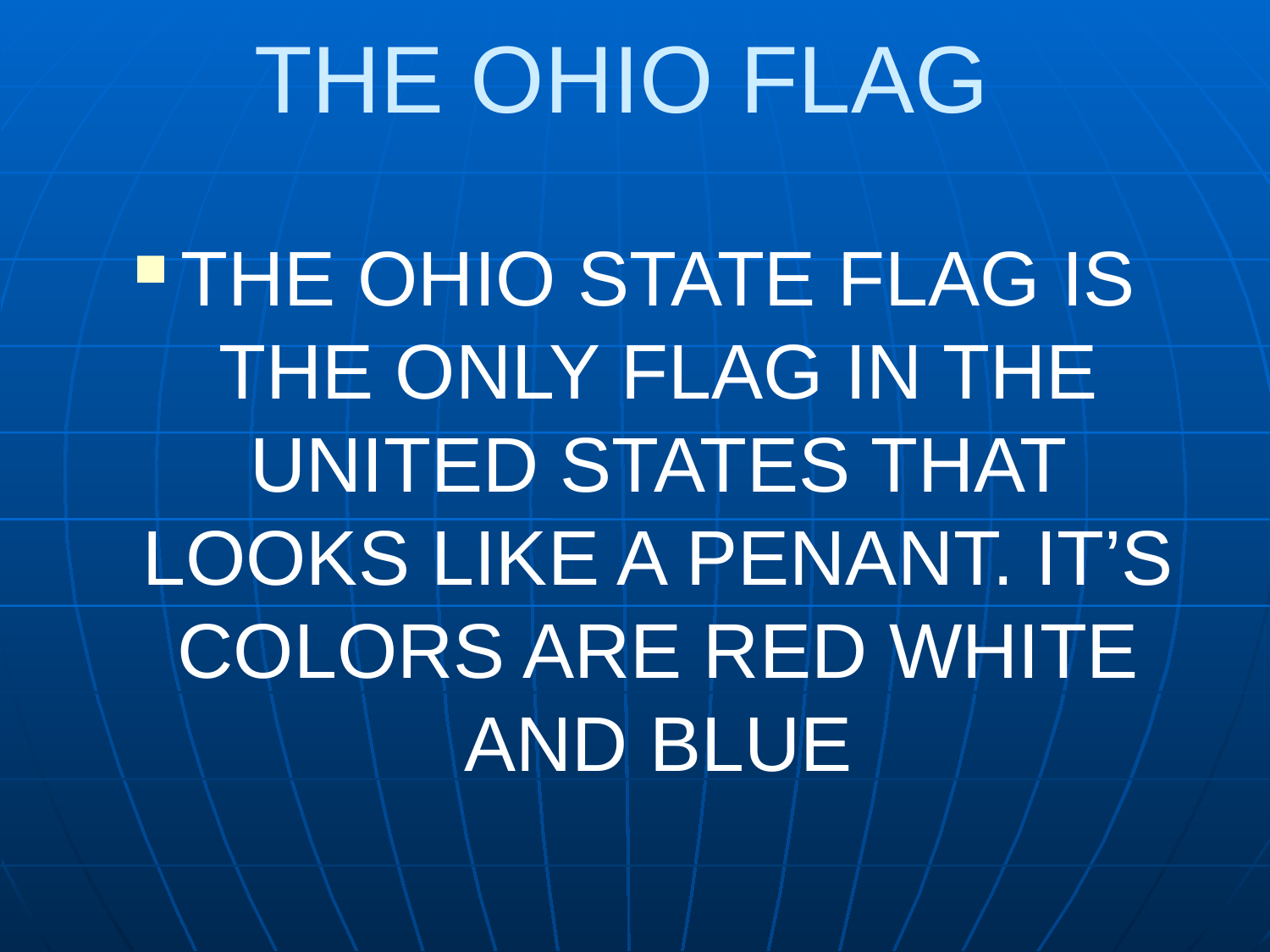

# THE OHIO FLAG
THE OHIO STATE FLAG IS THE ONLY FLAG IN THE UNITED STATES THAT LOOKS LIKE A PENANT. IT’S COLORS ARE RED WHITE AND BLUE